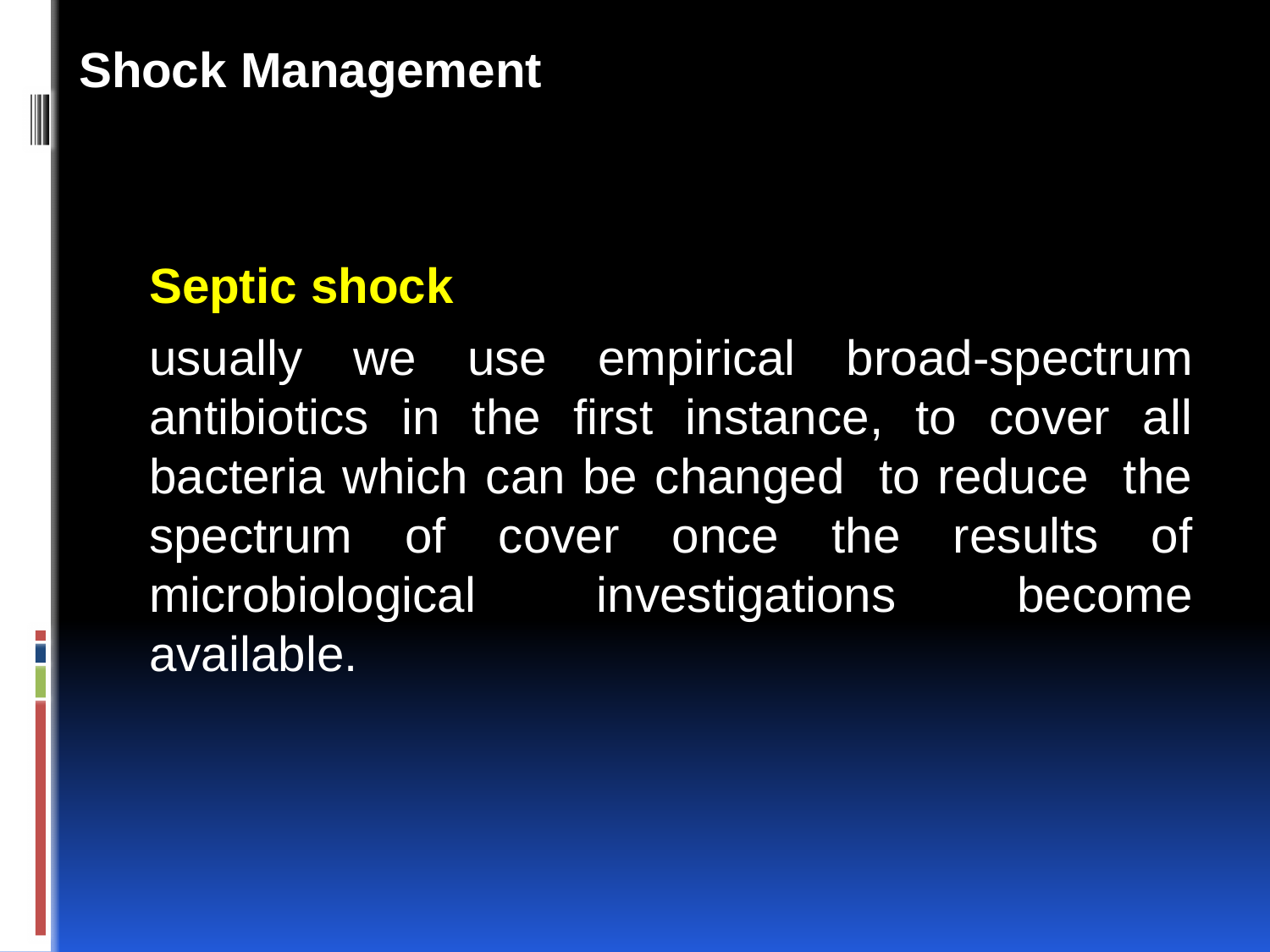

Shock Management
Septic shock
usually we use empirical broad-spectrum antibiotics in the first instance, to cover all bacteria which can be changed  to reduce  the spectrum of cover once the results of microbiological investigations become available.